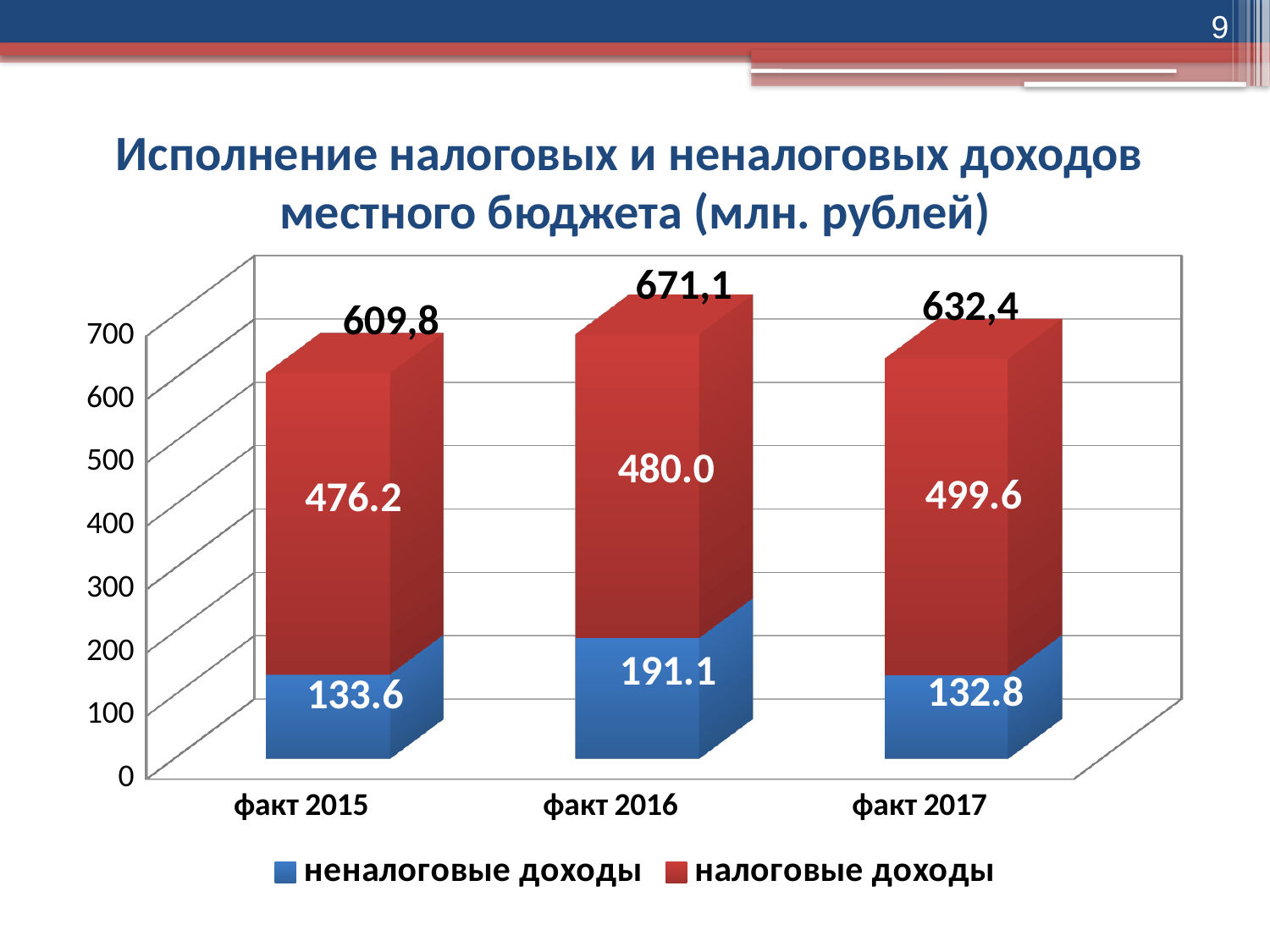

9
# Исполнение налоговых и неналоговых доходов местного бюджета (млн. рублей)

[unsupported chart]

671,1
632,4
609,8